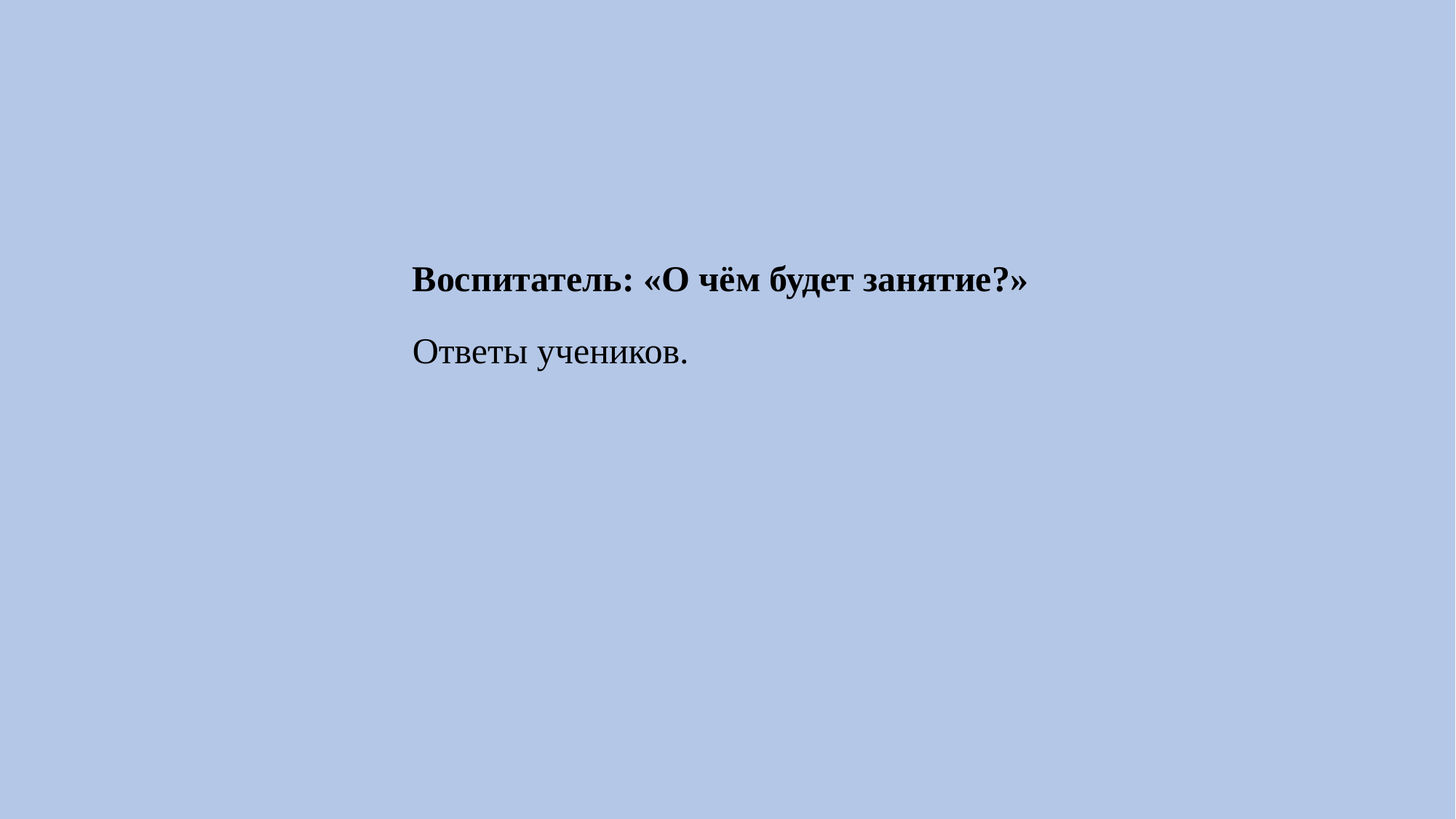

# Воспитатель: «О чём будет занятие?» Ответы учеников.